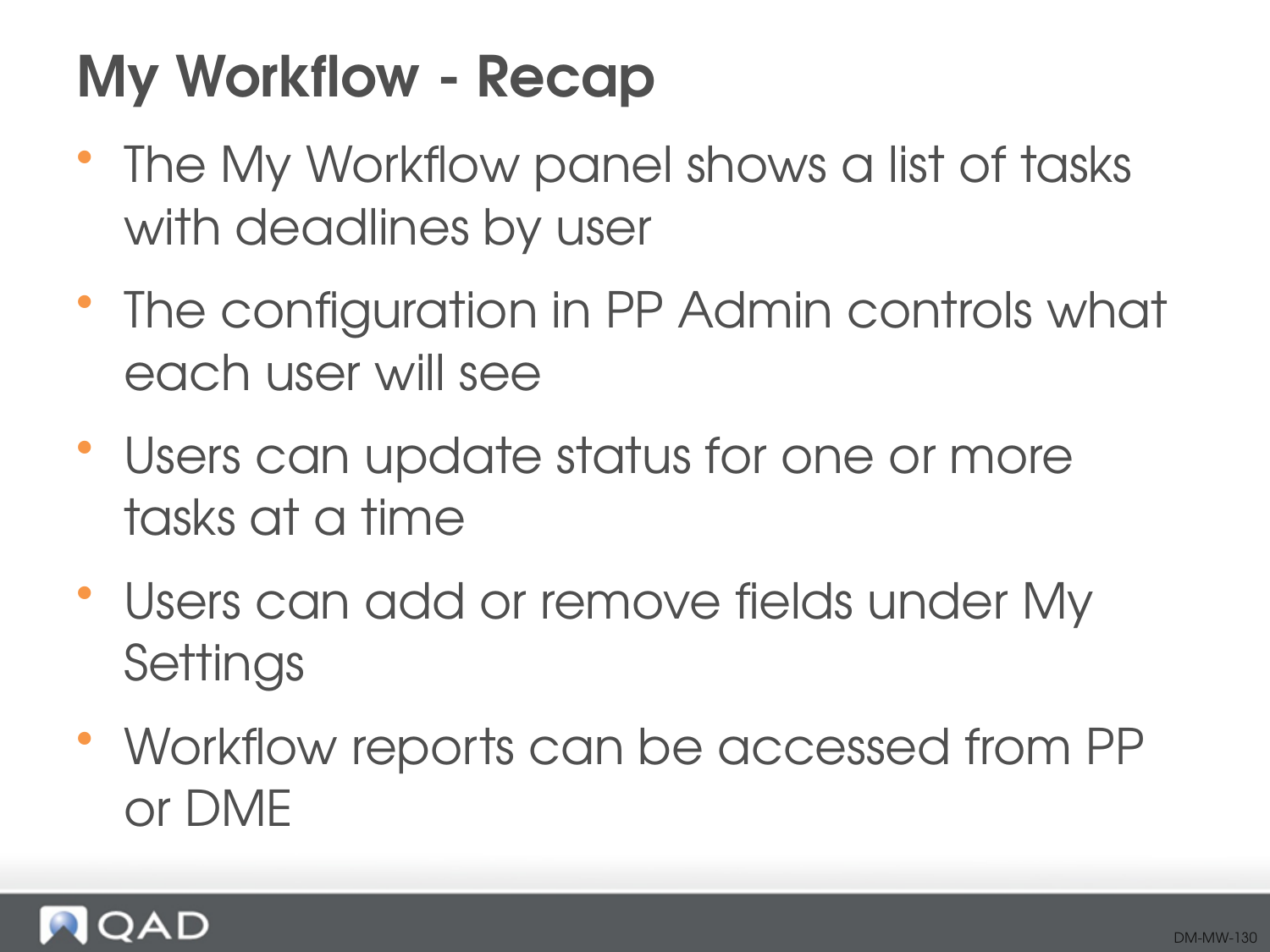

# My Workflow - Recap
The My Workflow panel shows a list of tasks with deadlines by user
The configuration in PP Admin controls what each user will see
Users can update status for one or more tasks at a time
Users can add or remove fields under My Settings
Workflow reports can be accessed from PP or DME

DM-MW-130